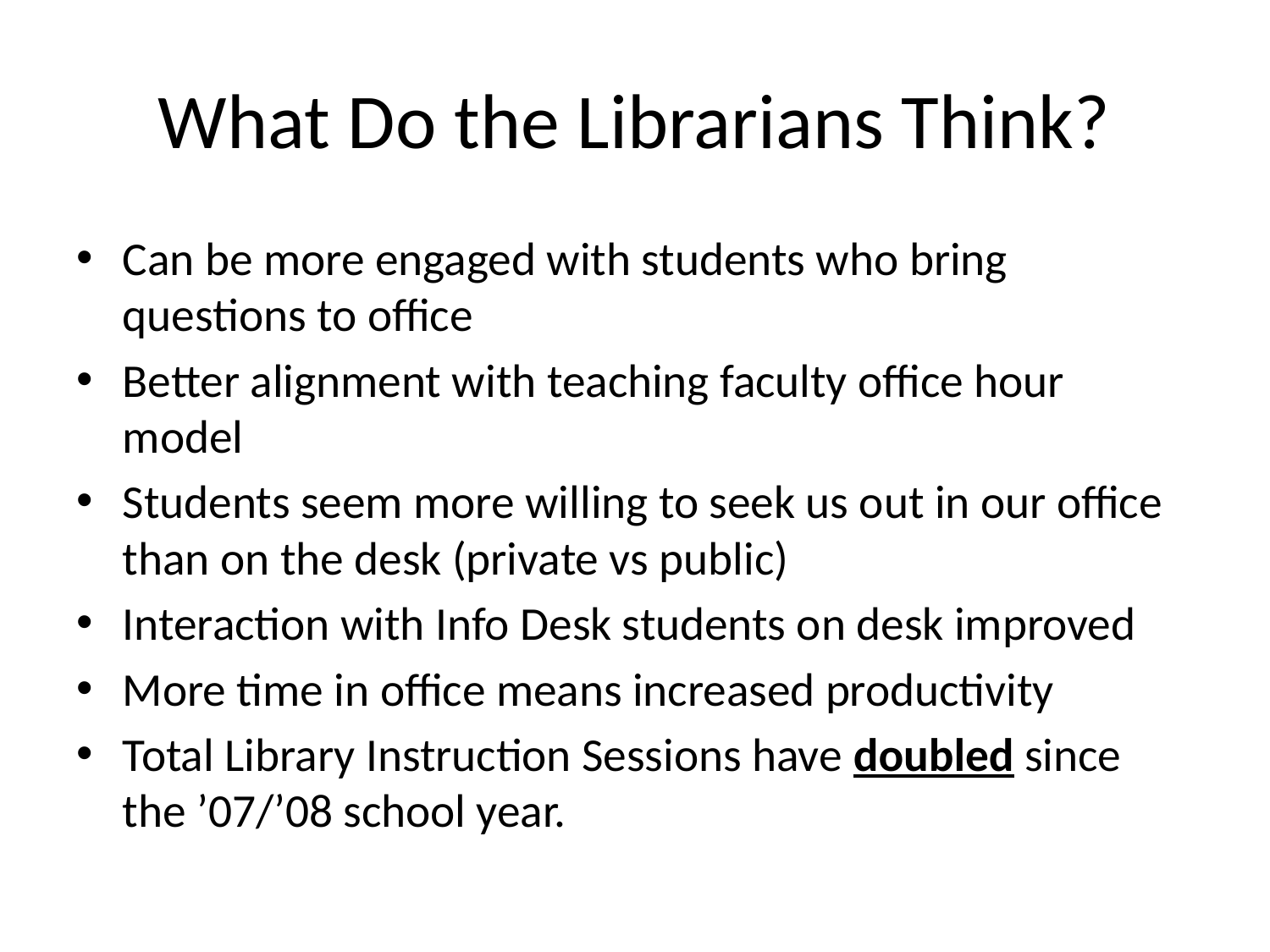

# What Do the Librarians Think?
Can be more engaged with students who bring questions to office
Better alignment with teaching faculty office hour model
Students seem more willing to seek us out in our office than on the desk (private vs public)
Interaction with Info Desk students on desk improved
More time in office means increased productivity
Total Library Instruction Sessions have doubled since the ’07/’08 school year.